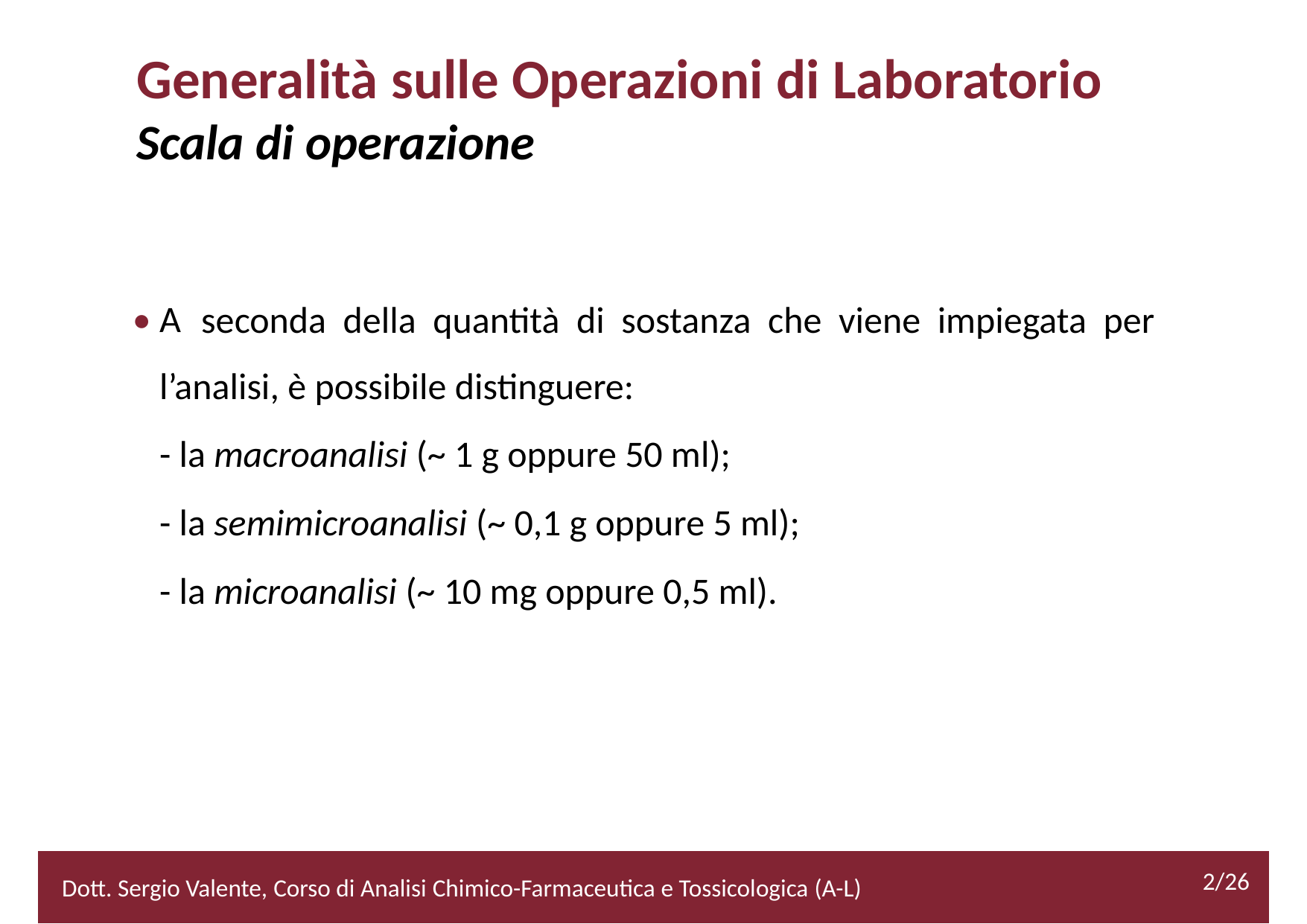

Generalità sulle Operazioni di Laboratorio
Scala di operazione
• A
seconda  della  quantità  di  sostanza  che  viene  impiegata  per
l’analisi, è possibile distinguere:

- la macroanalisi (~ 1 g oppure 50 ml);

- la semimicroanalisi (~ 0,1 g oppure 5 ml);

- la microanalisi (~ 10 mg oppure 0,5 ml).

2/26
2/52
Dott. Sergio Valente, Corso di Analisi Chimico-Farmaceutica e Tossicologica (A-L)